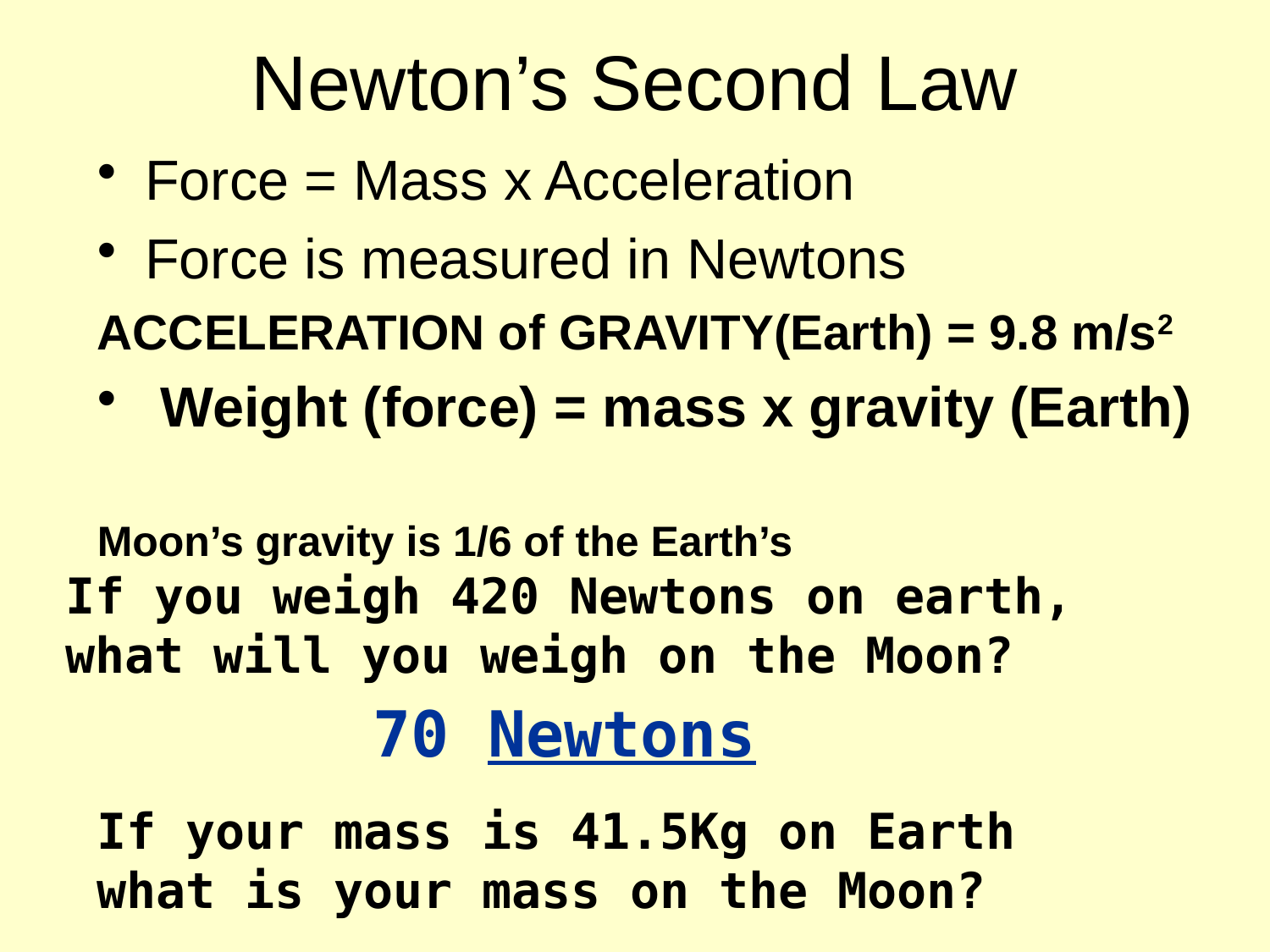

# Newton’s Second Law
Force = Mass x Acceleration
Force is measured in Newtons
ACCELERATION of GRAVITY(Earth) = 9.8 m/s2
 Weight (force) = mass x gravity (Earth)
Moon’s gravity is 1/6 of the Earth’s
If you weigh 420 Newtons on earth, what will you weigh on the Moon?
70 Newtons
If your mass is 41.5Kg on Earth what is your mass on the Moon?